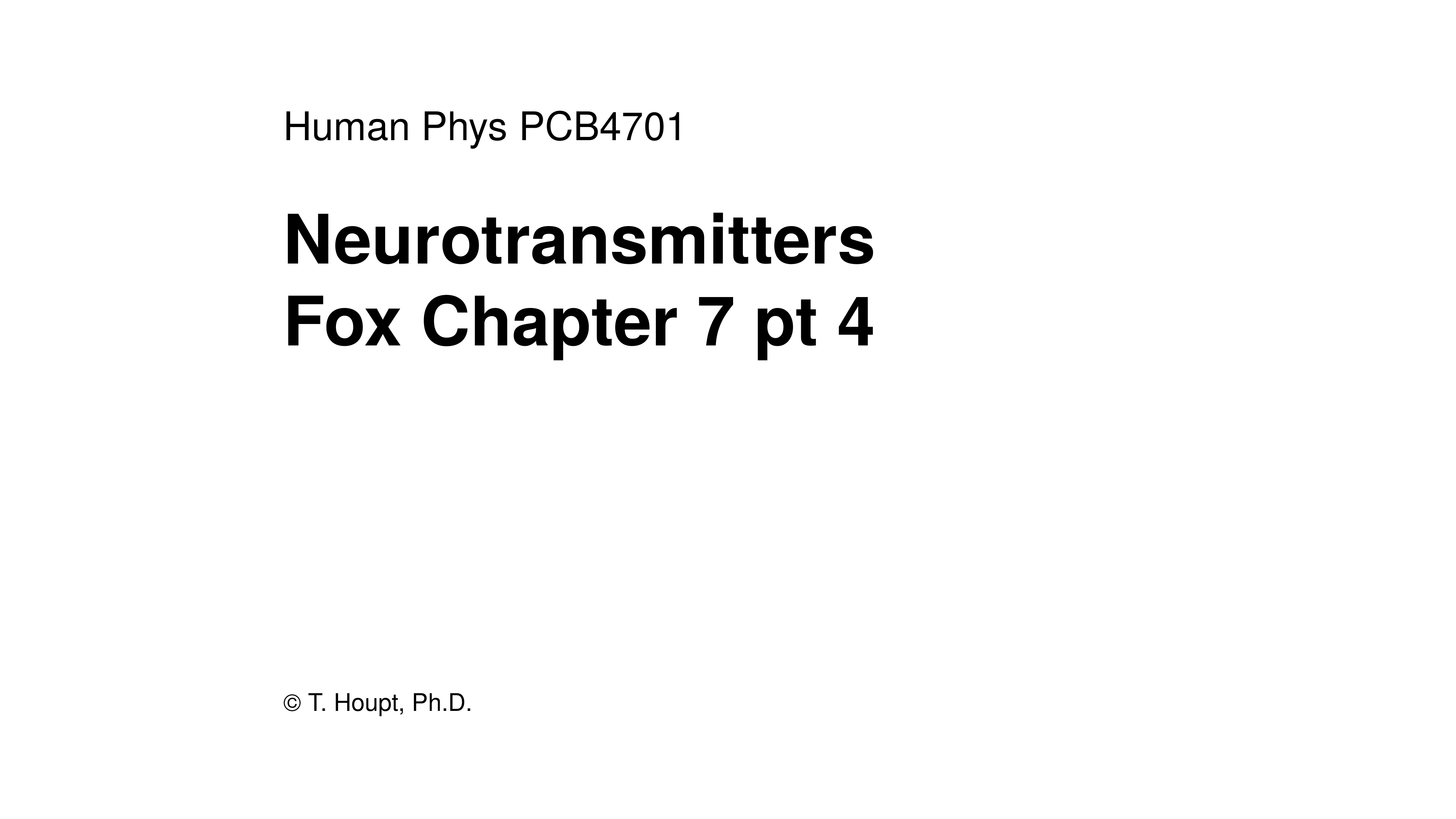

Human Phys PCB4701

Neurotransmitters
Fox Chapter 7 pt 4

© T. Houpt, Ph.D.